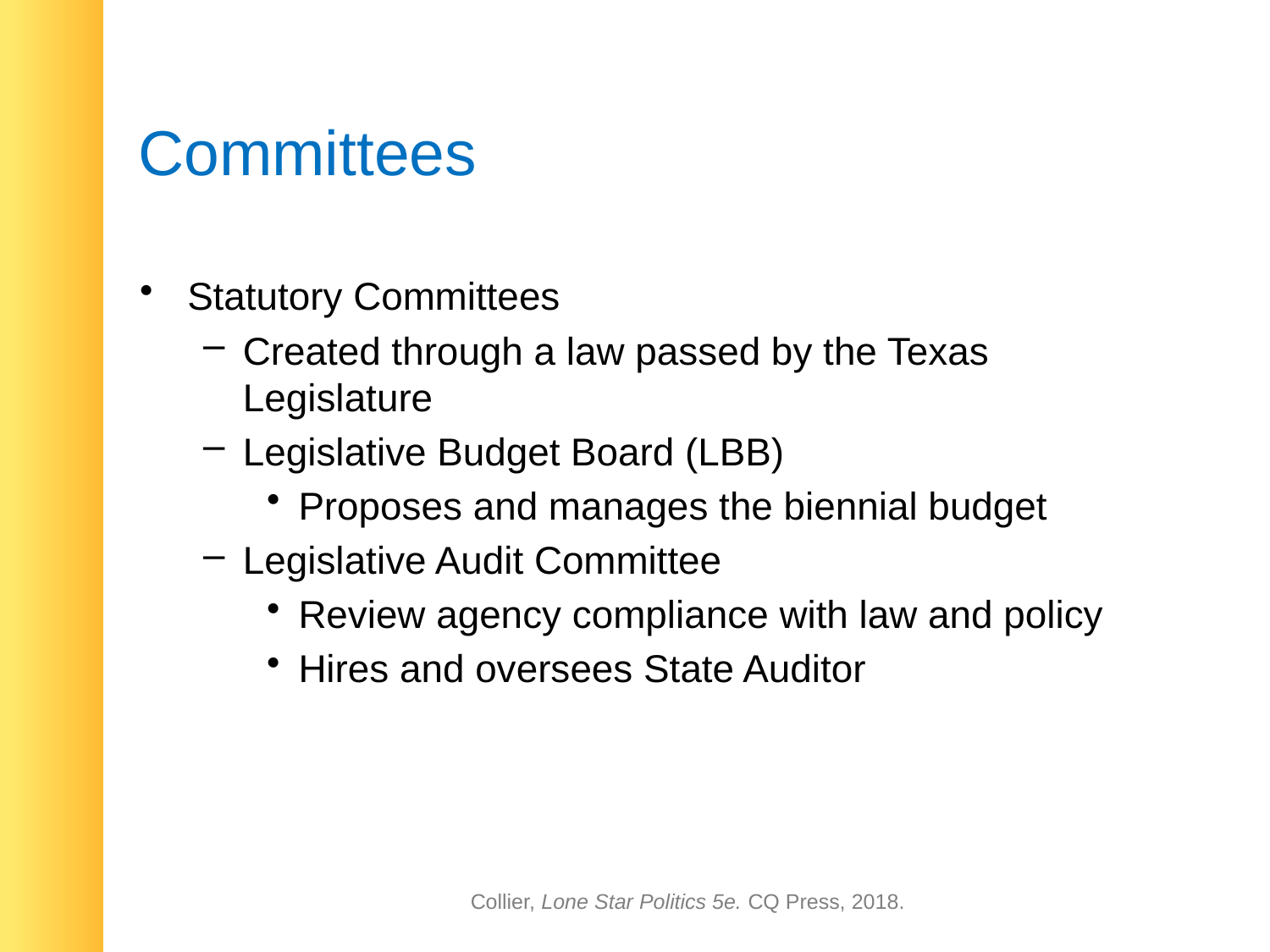

# Committees
Statutory Committees
Created through a law passed by the Texas Legislature
Legislative Budget Board (LBB)
Proposes and manages the biennial budget
Legislative Audit Committee
Review agency compliance with law and policy
Hires and oversees State Auditor
Collier, Lone Star Politics 5e. CQ Press, 2018.